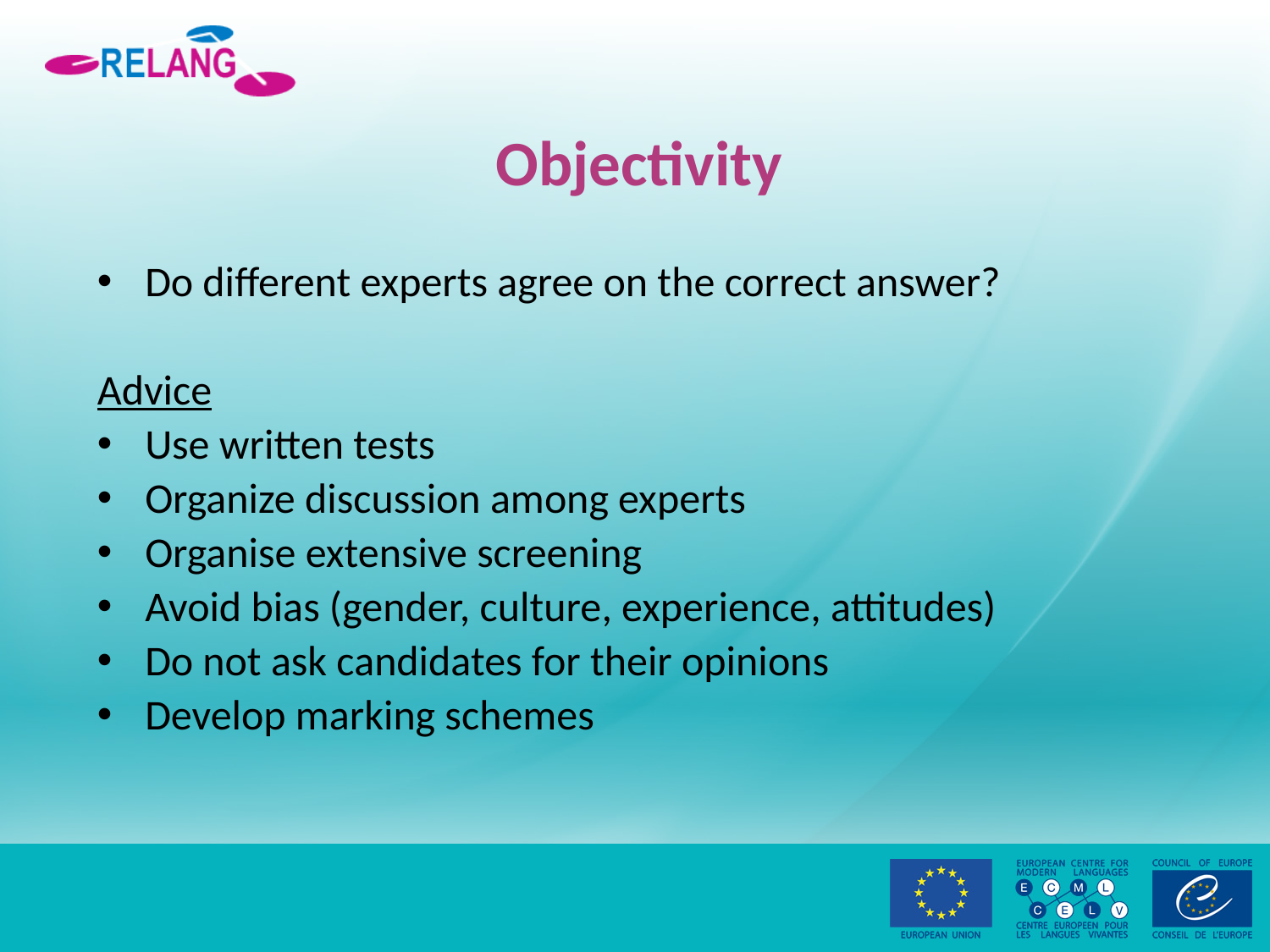

# Objectivity
Do different experts agree on the correct answer?

Advice
Use written tests
Organize discussion among experts
Organise extensive screening
Avoid bias (gender, culture, experience, attitudes)
Do not ask candidates for their opinions
Develop marking schemes